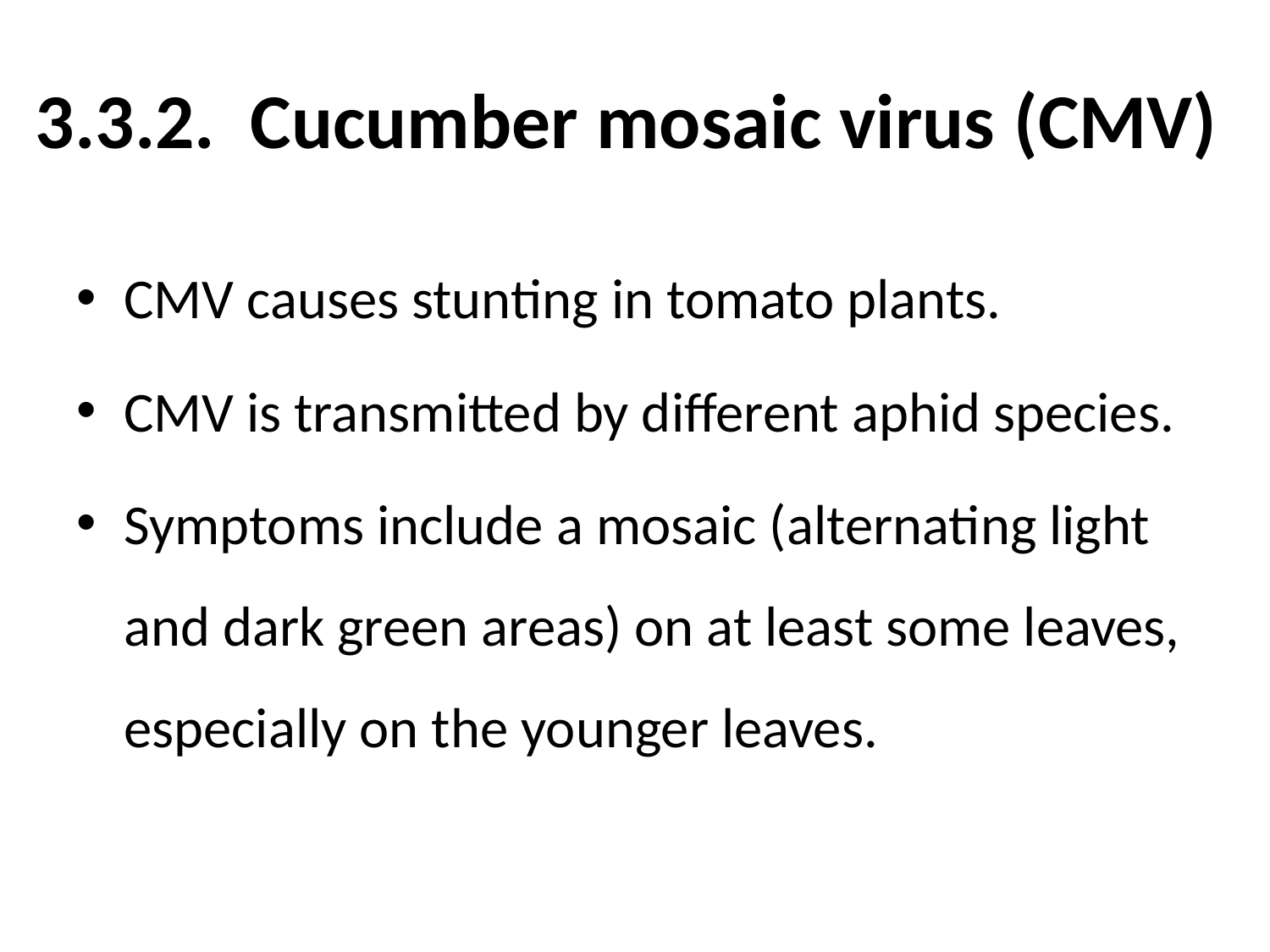

# 3.3.2.  Cucumber mosaic virus (CMV)
CMV causes stunting in tomato plants.
CMV is transmitted by different aphid species.
Symptoms include a mosaic (alternating light and dark green areas) on at least some leaves, especially on the younger leaves.